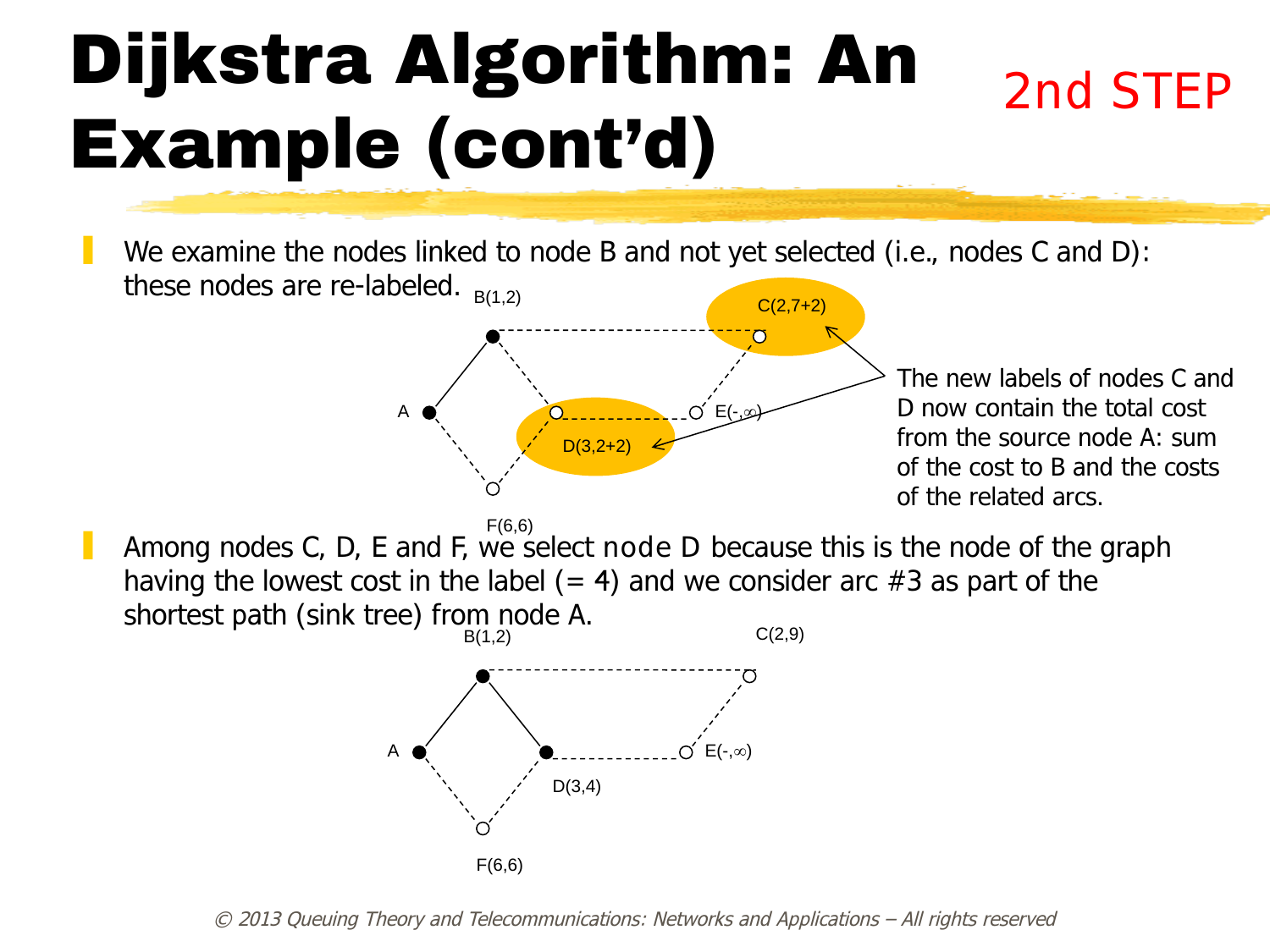

# Dijkstra Algorithm: An Example (cont’d)

2nd STEP

We examine the nodes linked to node B and not yet selected (i.e., nodes C and D): these nodes are re-labeled.

Among nodes C, D, E and F, we select node D because this is the node of the graph having the lowest cost in the label (= 4) and we consider arc #3 as part of the shortest path (sink tree) from node A.

B(1,2)
C(2,7+2)

A
E(-,∞)

D(3,2+2)

F(6,6)
The new labels of nodes C and D now contain the total cost from the source node A: sum of the cost to B and the costs of the related arcs.

C(2,9)
B(1,2)

A
E(-,∞)

D(3,4)

F(6,6)
© 2013 Queuing Theory and Telecommunications: Networks and Applications – All rights reserved